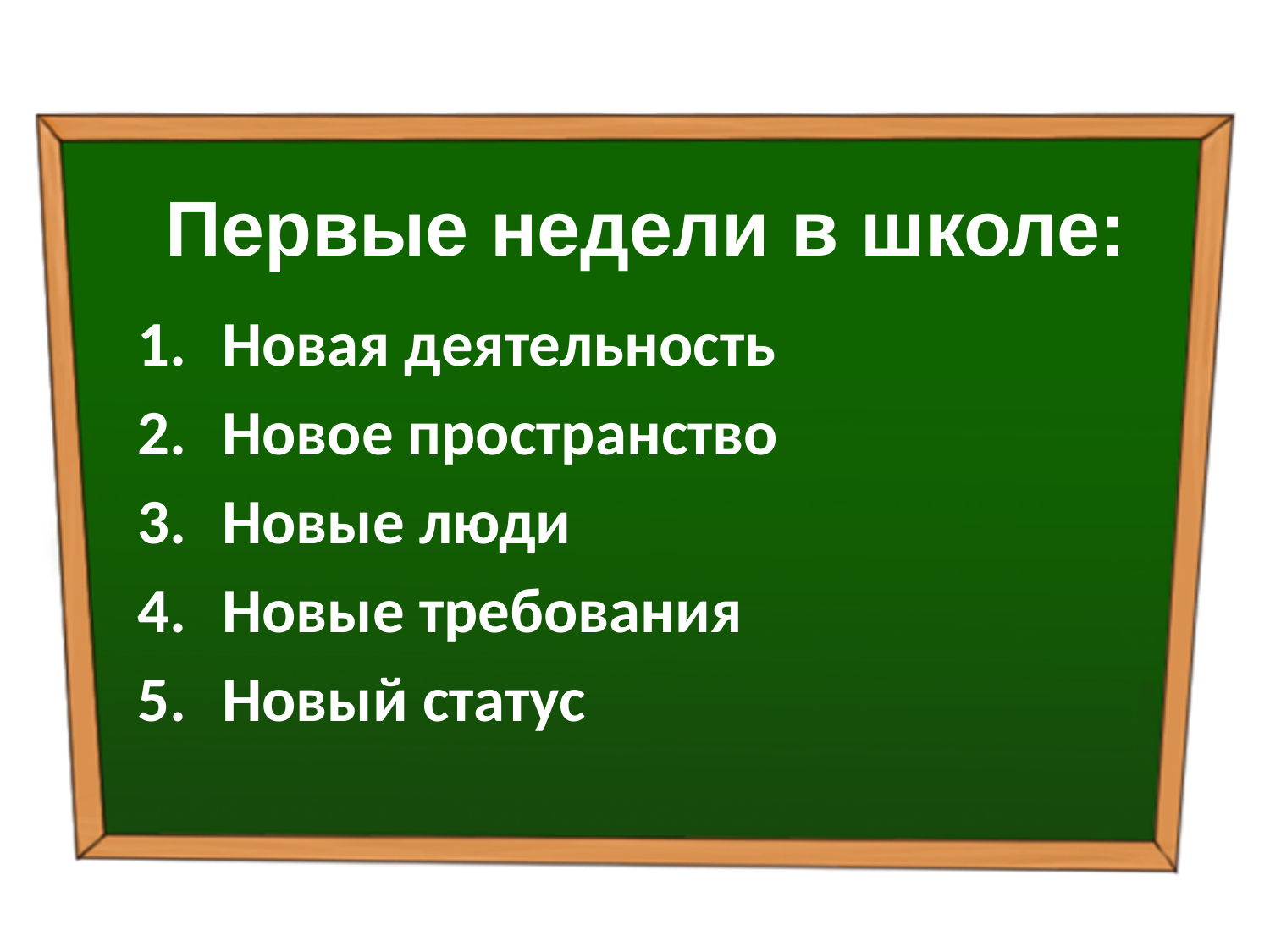

# Первые недели в школе:
Новая деятельность
Новое пространство
Новые люди
Новые требования
Новый статус